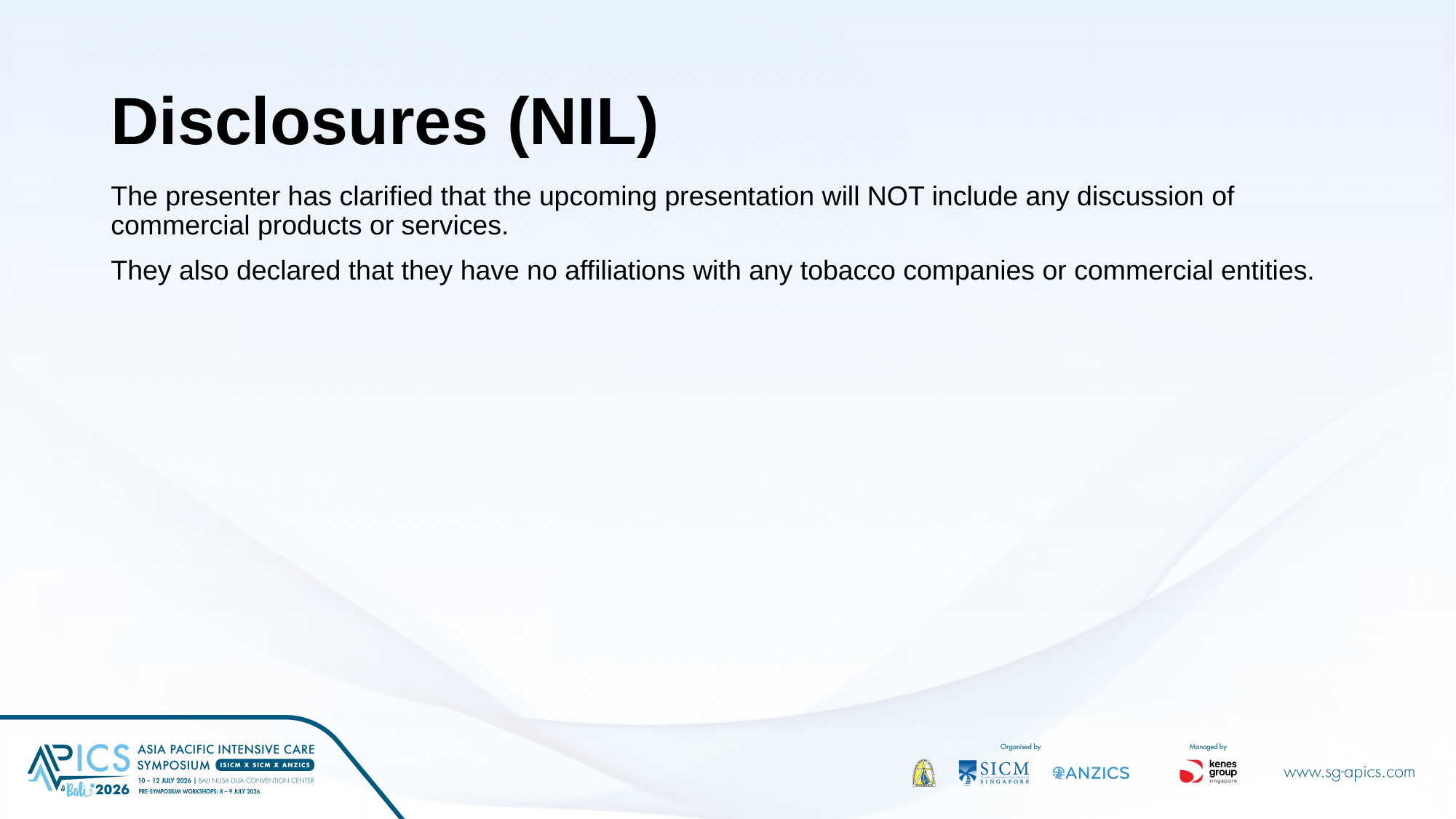

# Disclosures (NIL)
The presenter has clarified that the upcoming presentation will NOT include any discussion of commercial products or services.
They also declared that they have no affiliations with any tobacco companies or commercial entities.